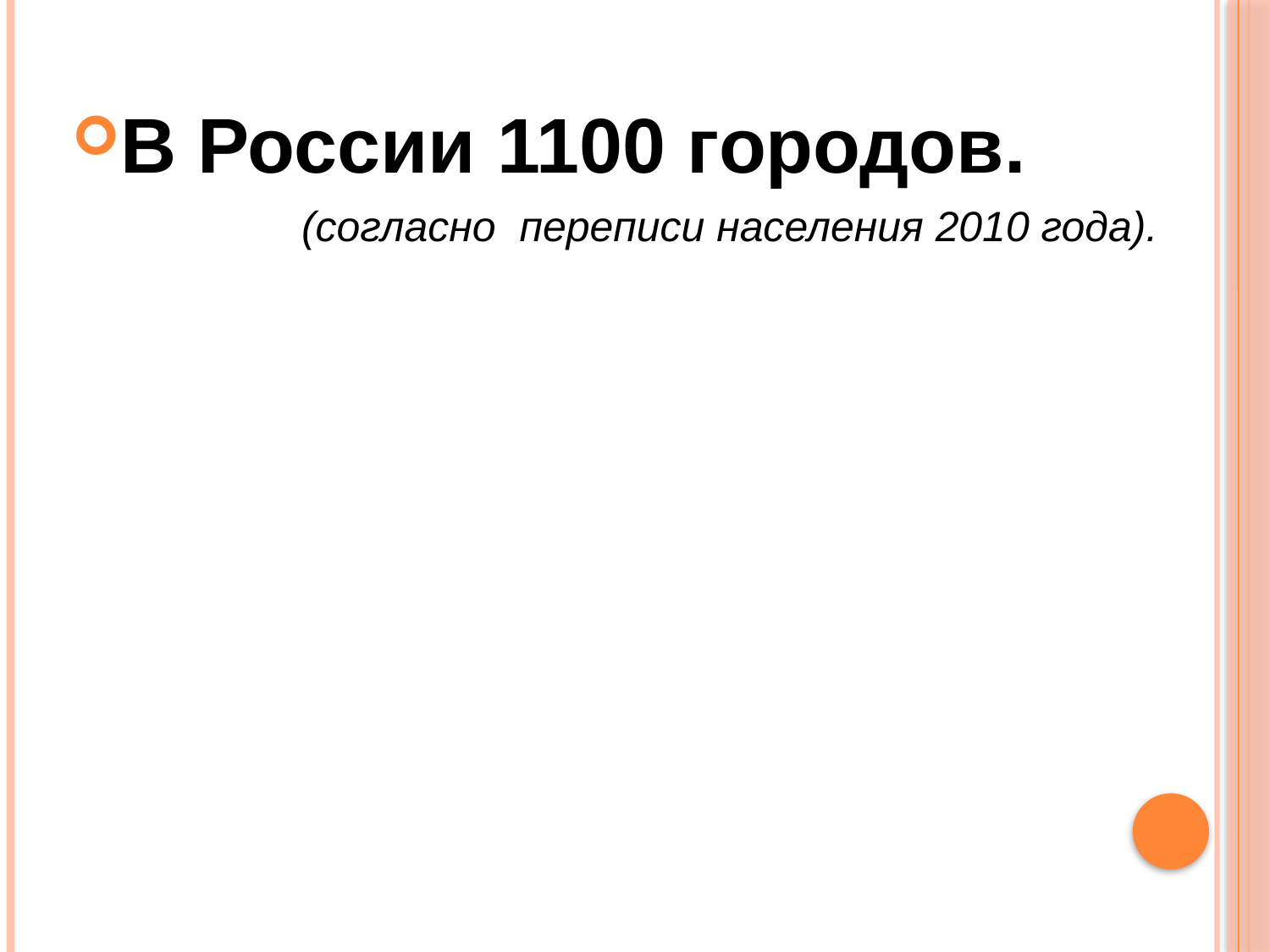

В России 1100 городов.
(согласно  переписи населения 2010 года).